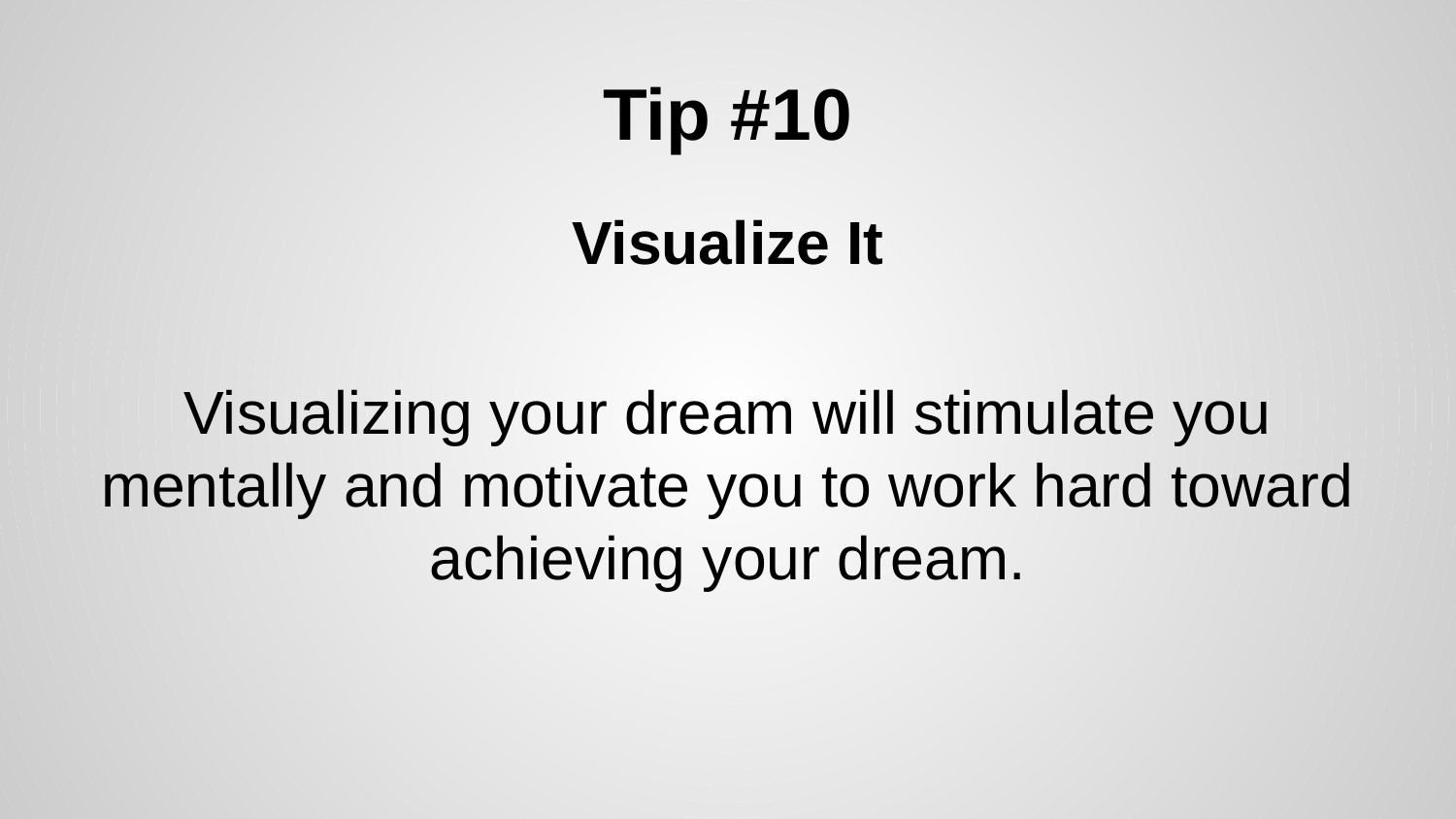

# Tip #10
Visualize It

Visualizing your dream will stimulate you mentally and motivate you to work hard toward achieving your dream.